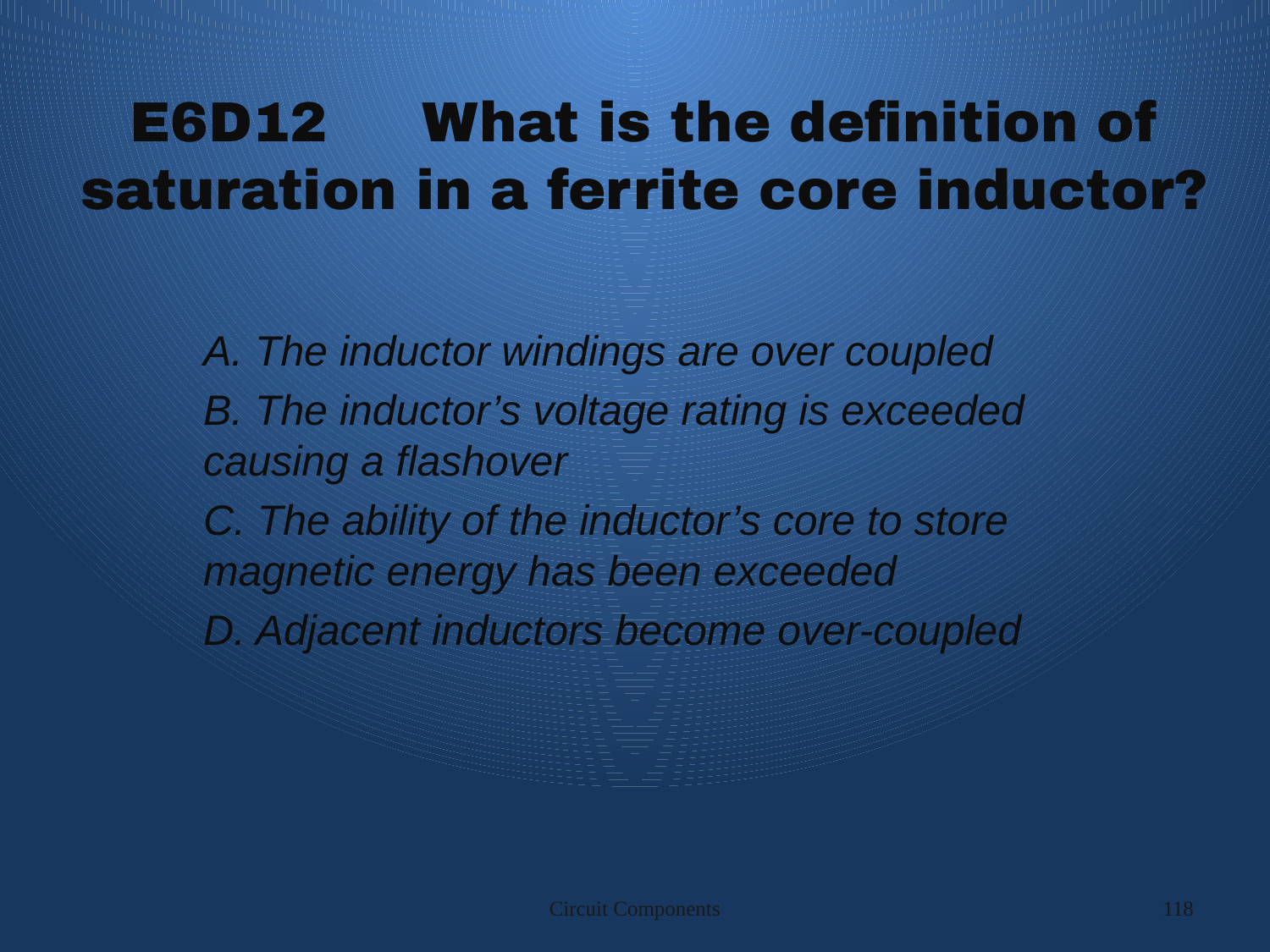

# E6D12     What is the definition of saturation in a ferrite core inductor?
A. The inductor windings are over coupled
B. The inductor’s voltage rating is exceeded causing a flashover
C. The ability of the inductor’s core to store magnetic energy has been exceeded
D. Adjacent inductors become over-coupled
Circuit Components
118